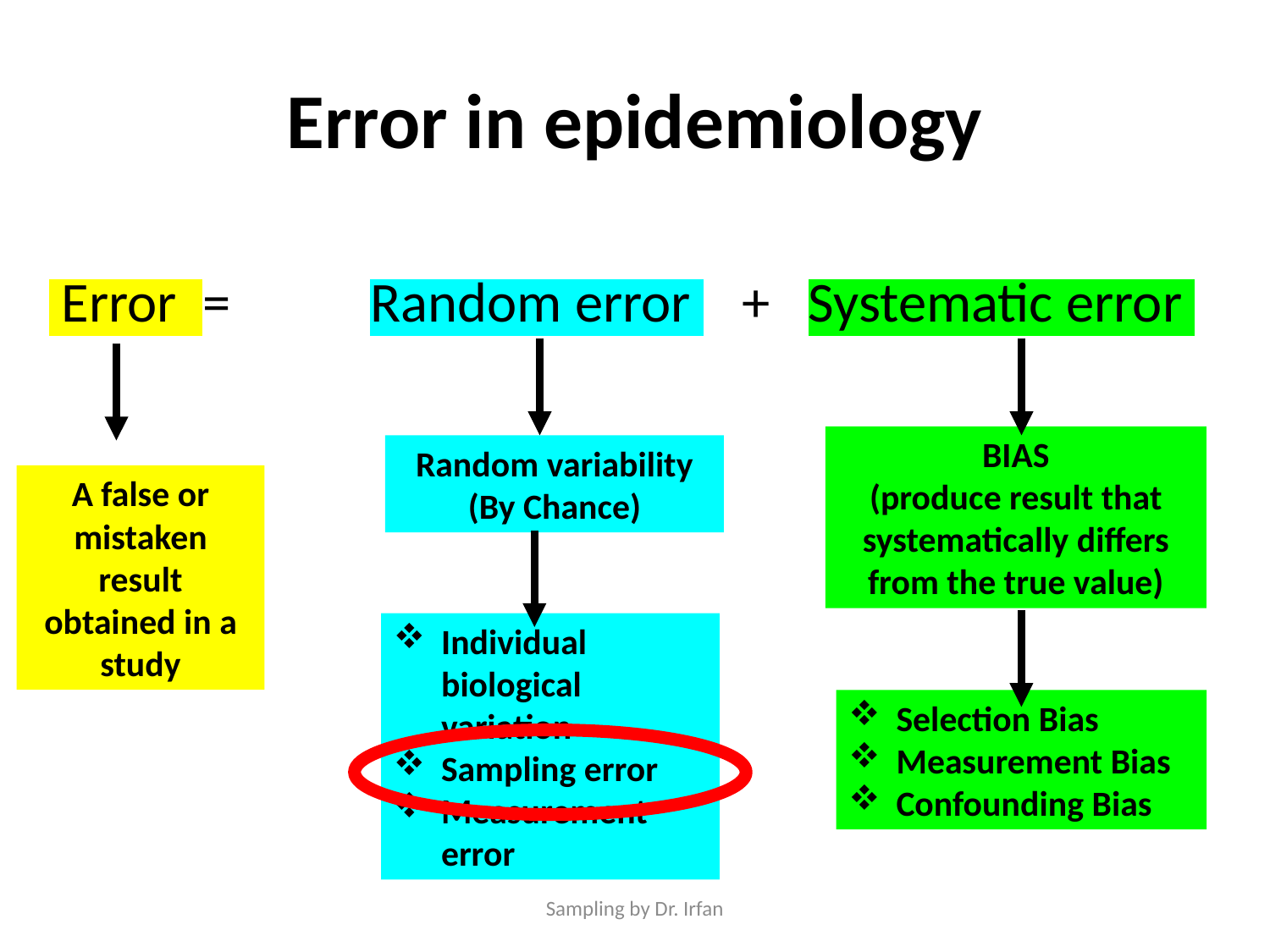

# Error in epidemiology
 Error  =           Random error    +   Systematic error

BIAS
(produce result that systematically differs from the true value)
Random variability
(By Chance)
A false or mistaken result obtained in a study
Individual biological variation
Sampling error
Measurement error
Selection Bias
Measurement Bias
Confounding Bias

Sampling by Dr. Irfan